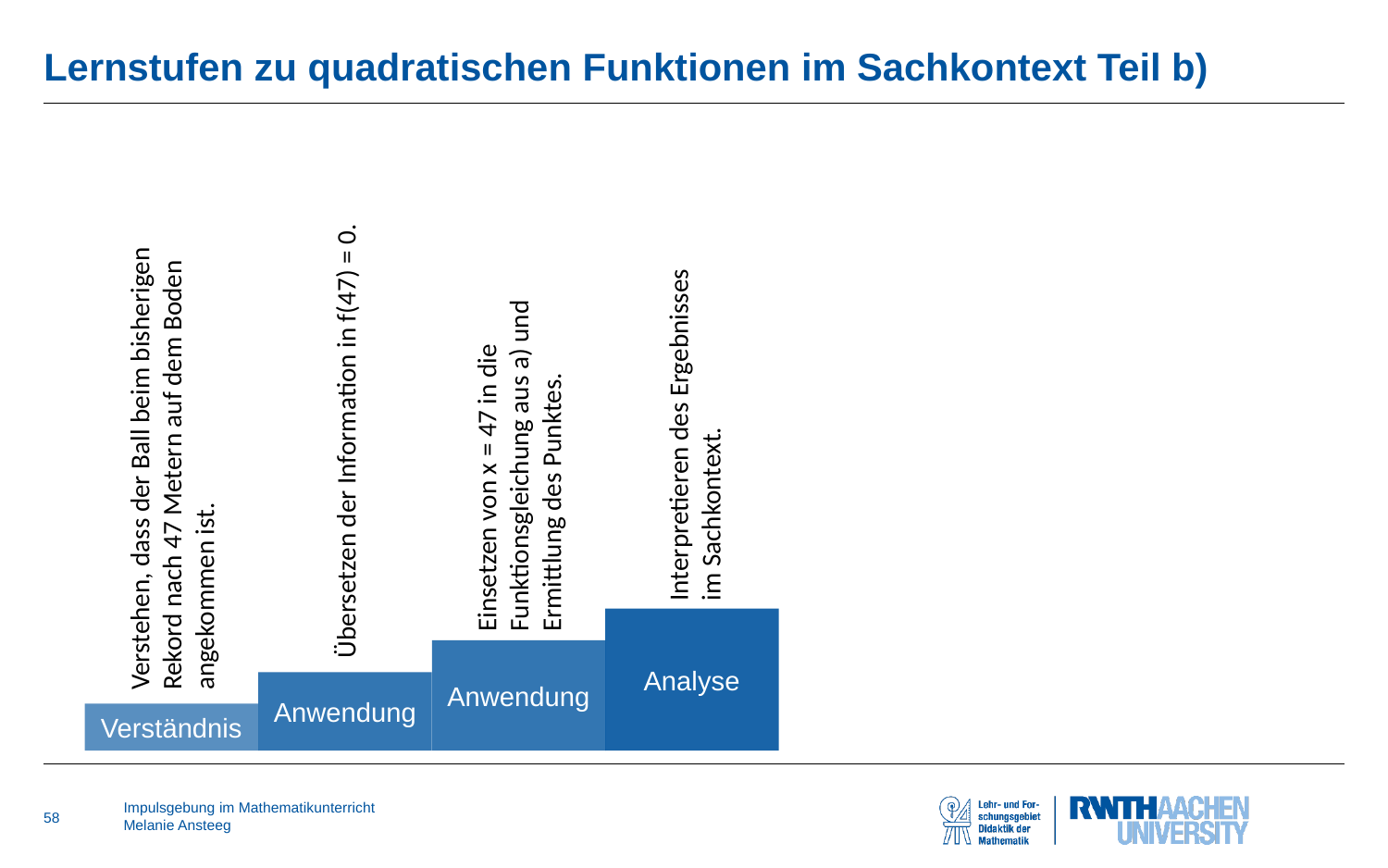

# Lernstufen zu quadratischen Funktionen im Sachkontext Teil b)
Einsetzen von x = 47 in die Funktionsgleichung aus a) und Ermittlung des Punktes.
Übersetzen der Information in f(47) = 0.
Verstehen, dass der Ball beim bisherigen Rekord nach 47 Metern auf dem Boden angekommen ist.
Interpretieren des Ergebnisses im Sachkontext.
Analyse
Anwendung
Anwendung
Verständnis